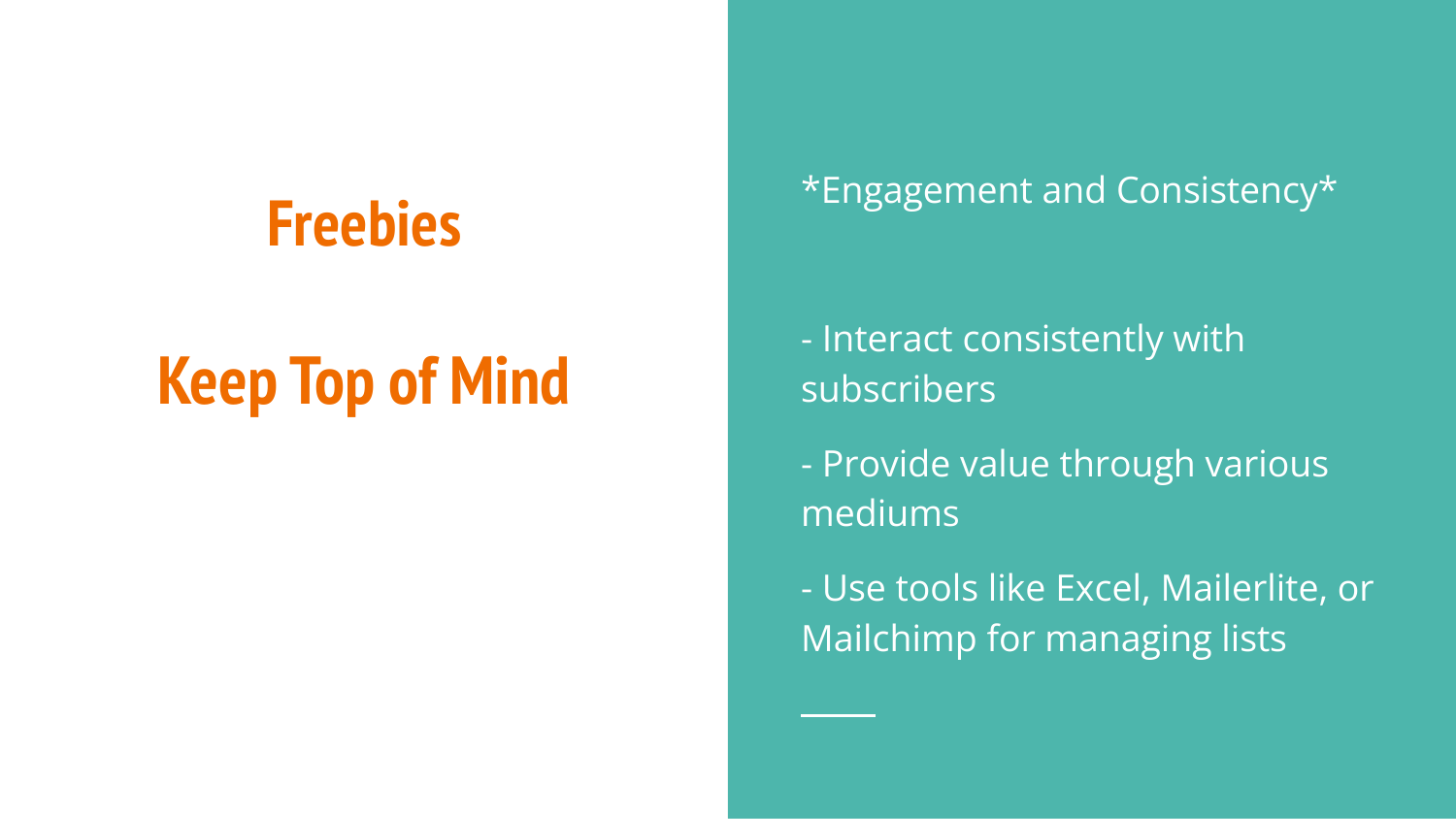

*Engagement and Consistency*

- Interact consistently with subscribers
- Provide value through various mediums
- Use tools like Excel, Mailerlite, or Mailchimp for managing lists
# Freebies Keep Top of Mind